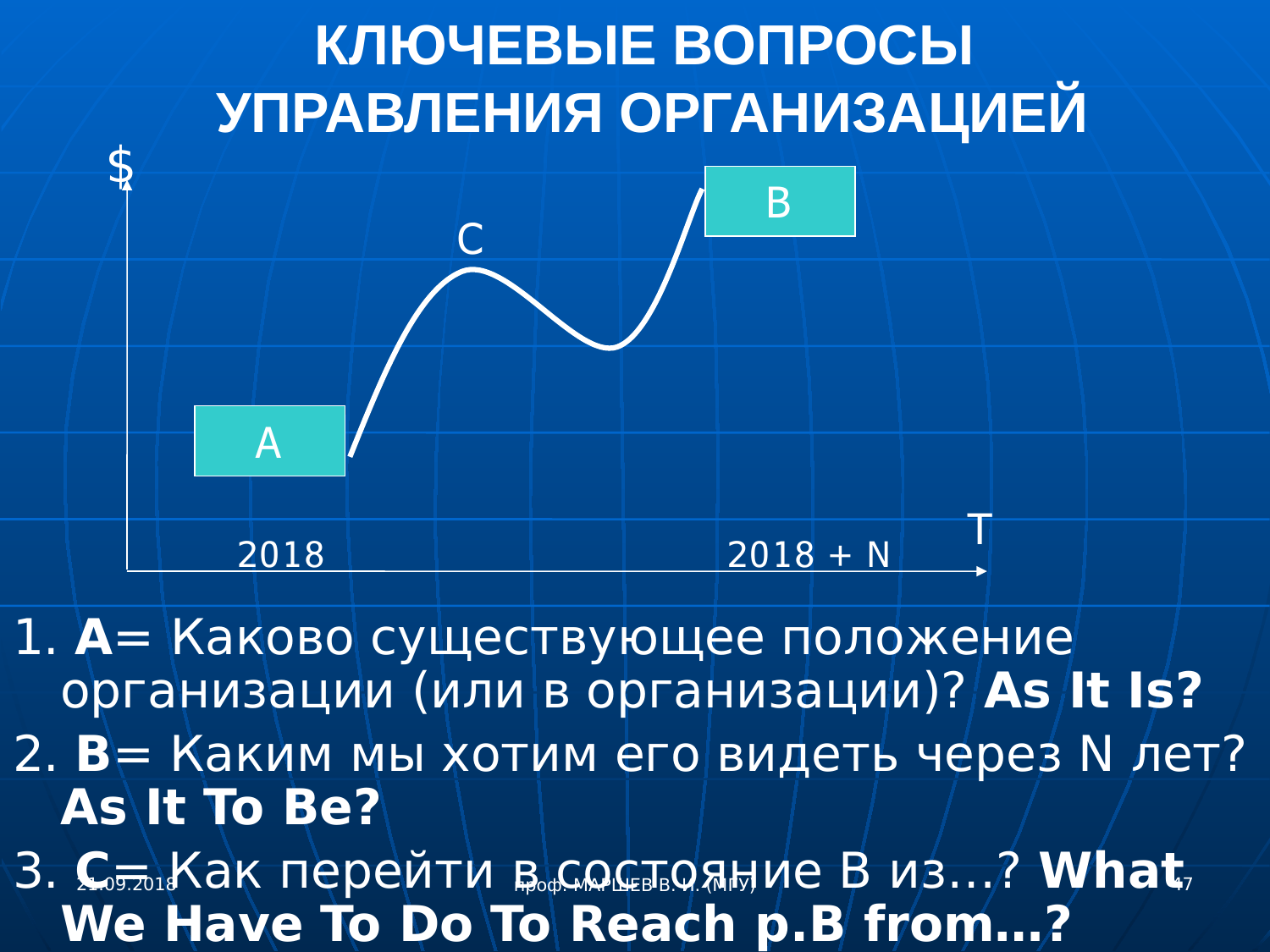

# КЛЮЧЕВЫЕ ВОПРОСЫ УПРАВЛЕНИЯ ОРГАНИЗАЦИЕЙ
$
B

C

A
T
2018
2018 + N

1. А= Каково существующее положение организации (или в организации)? As It Is?
2. В= Каким мы хотим его видеть через N лет? As It To Be?
3. С= Как перейти в состояние В из…? What We Have To Do To Reach p.B from…?

21.09.2018
47
проф. МАРШЕВ В. И. (МГУ)